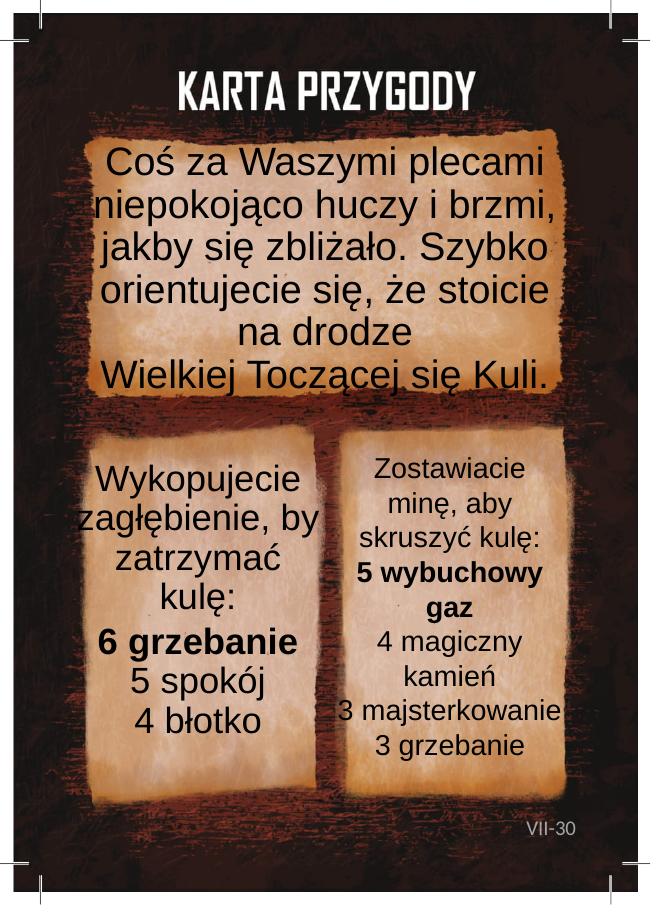

# Coś za Waszymi plecami niepokojąco huczy i brzmi, jakby się zbliżało. Szybko orientujecie się, że stoicie na drodze Wielkiej Toczącej się Kuli.
Zostawiacie minę, aby skruszyć kulę:
5 wybuchowy gaz
4 magiczny kamień
3 majsterkowanie
3 grzebanie
Wykopujecie zagłębienie, by zatrzymać kulę:
6 grzebanie
5 spokój
4 błotko
VII-30